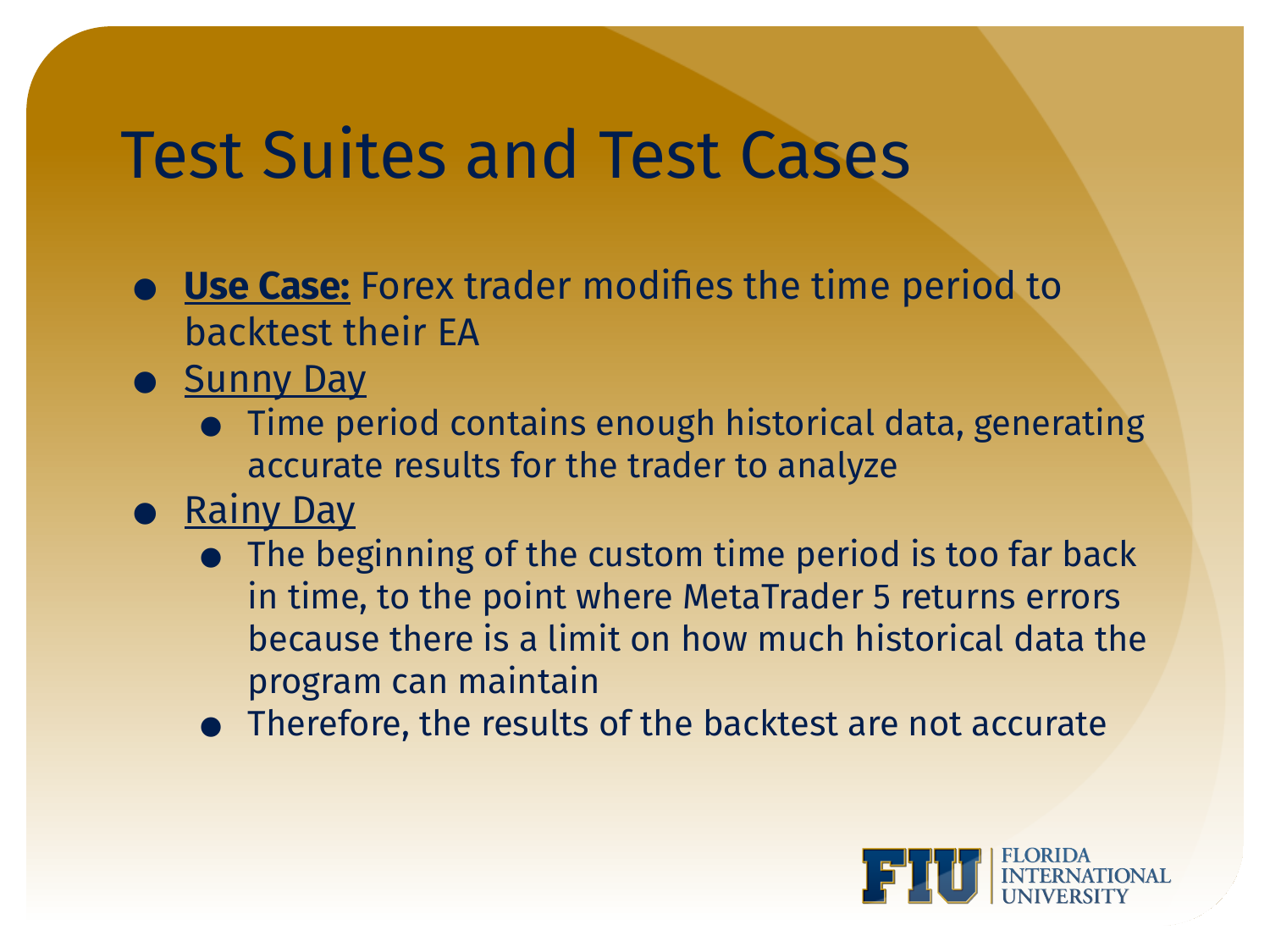

# Test Suites and Test Cases
Use Case: Forex trader modifies the time period to backtest their EA
Sunny Day
Time period contains enough historical data, generating accurate results for the trader to analyze
Rainy Day
The beginning of the custom time period is too far back in time, to the point where MetaTrader 5 returns errors because there is a limit on how much historical data the program can maintain
Therefore, the results of the backtest are not accurate